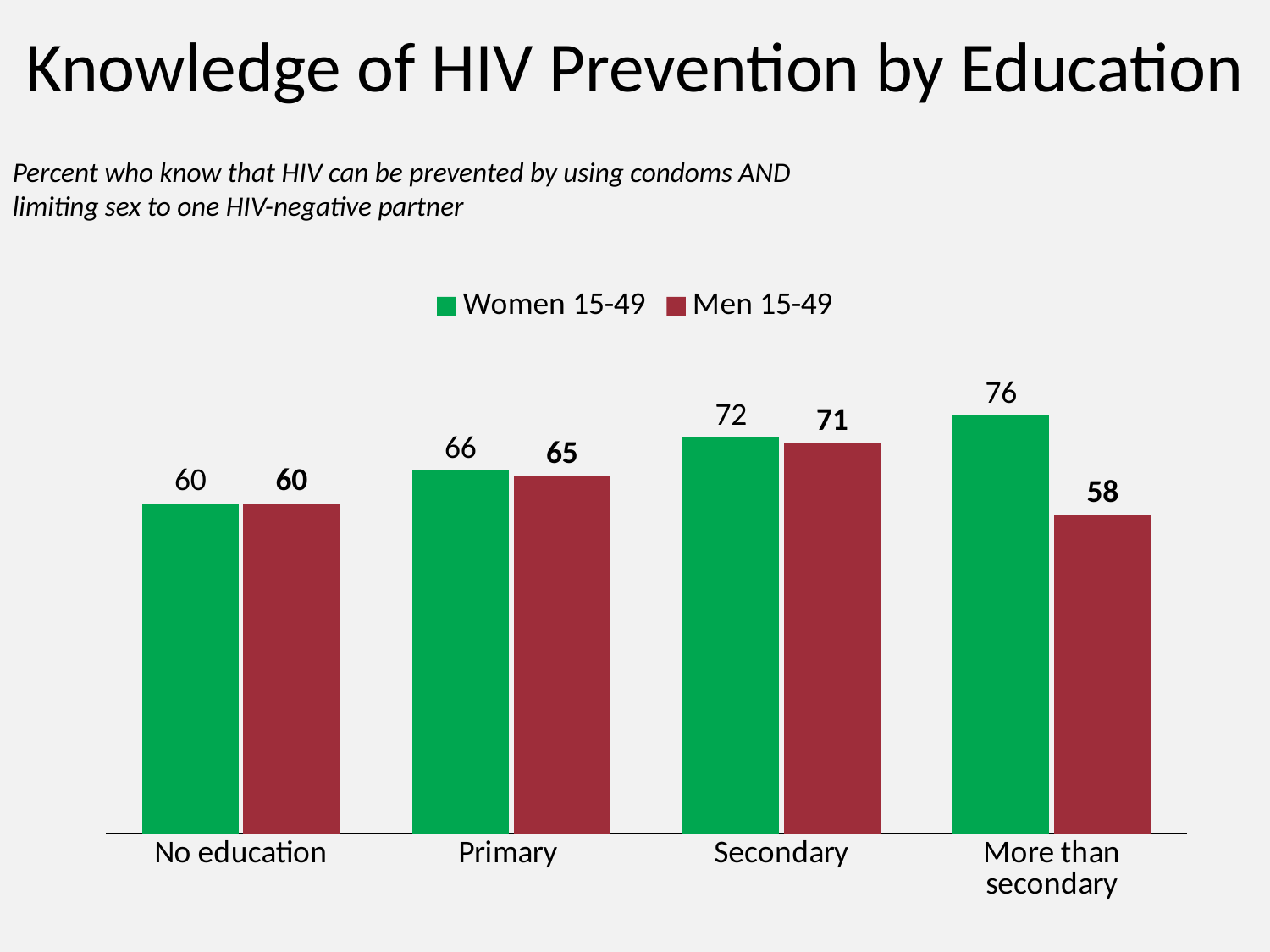

# Knowledge of HIV Prevention by Education
Percent who know that HIV can be prevented by using condoms AND limiting sex to one HIV-negative partner

### Chart

| Category | Women 15-49 | Men 15-49 |
|---|---|---|
| No education | 60.0 | 60.0 |
| Primary  | 66.0 | 65.0 |
| Secondary | 72.0 | 71.0 |
| More than secondary | 76.0 | 58.0 |